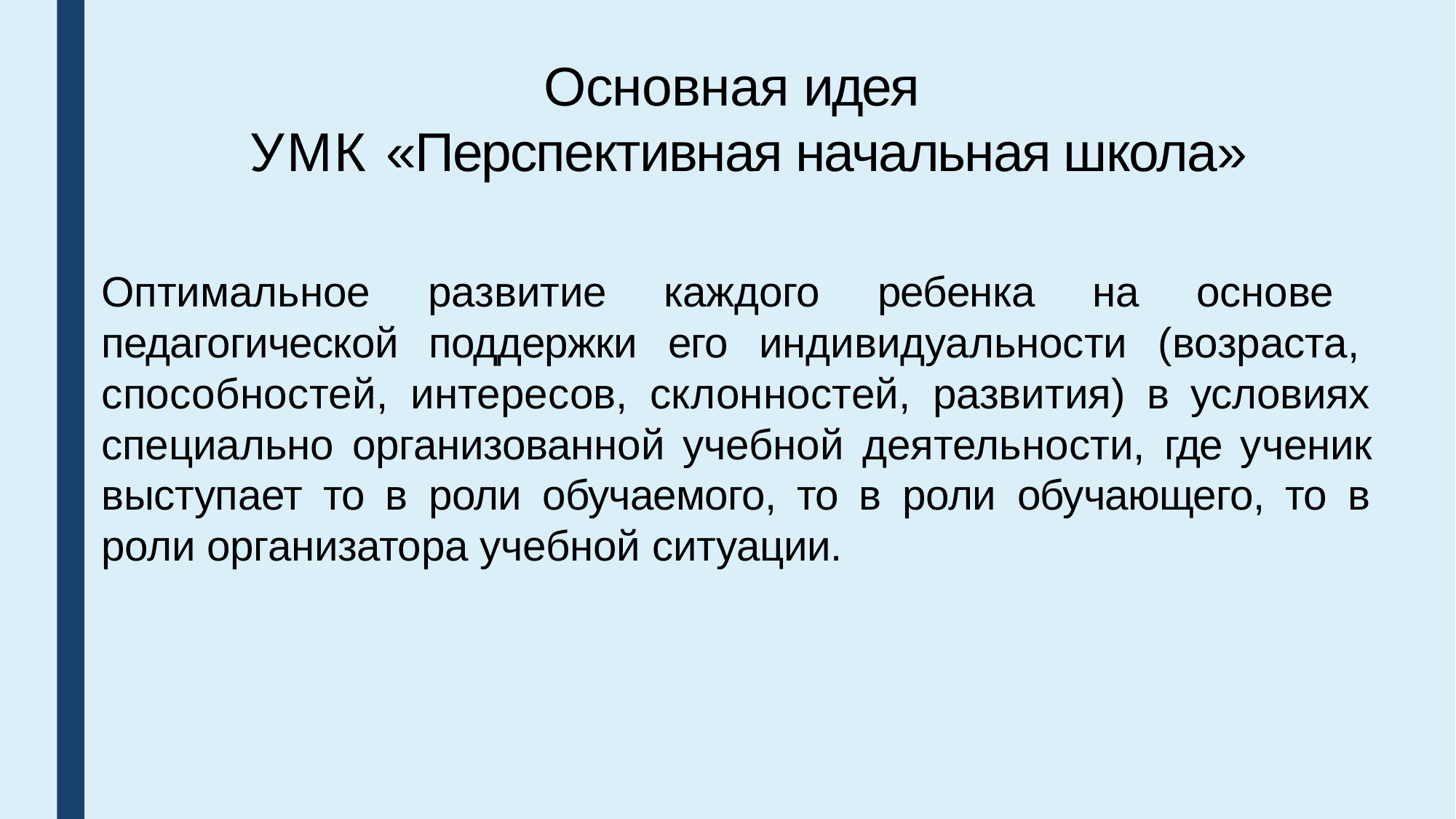

# Основная идея УМК «Перспективная начальная школа»
Оптимальное развитие каждого ребенка на основе  педагогической поддержки его индивидуальности (возраста,  способностей, интересов, склонностей, развития) в условиях  специально организованной учебной деятельности, где ученик  выступает то в роли обучаемого, то в роли обучающего, то в  роли организатора учебной ситуации.